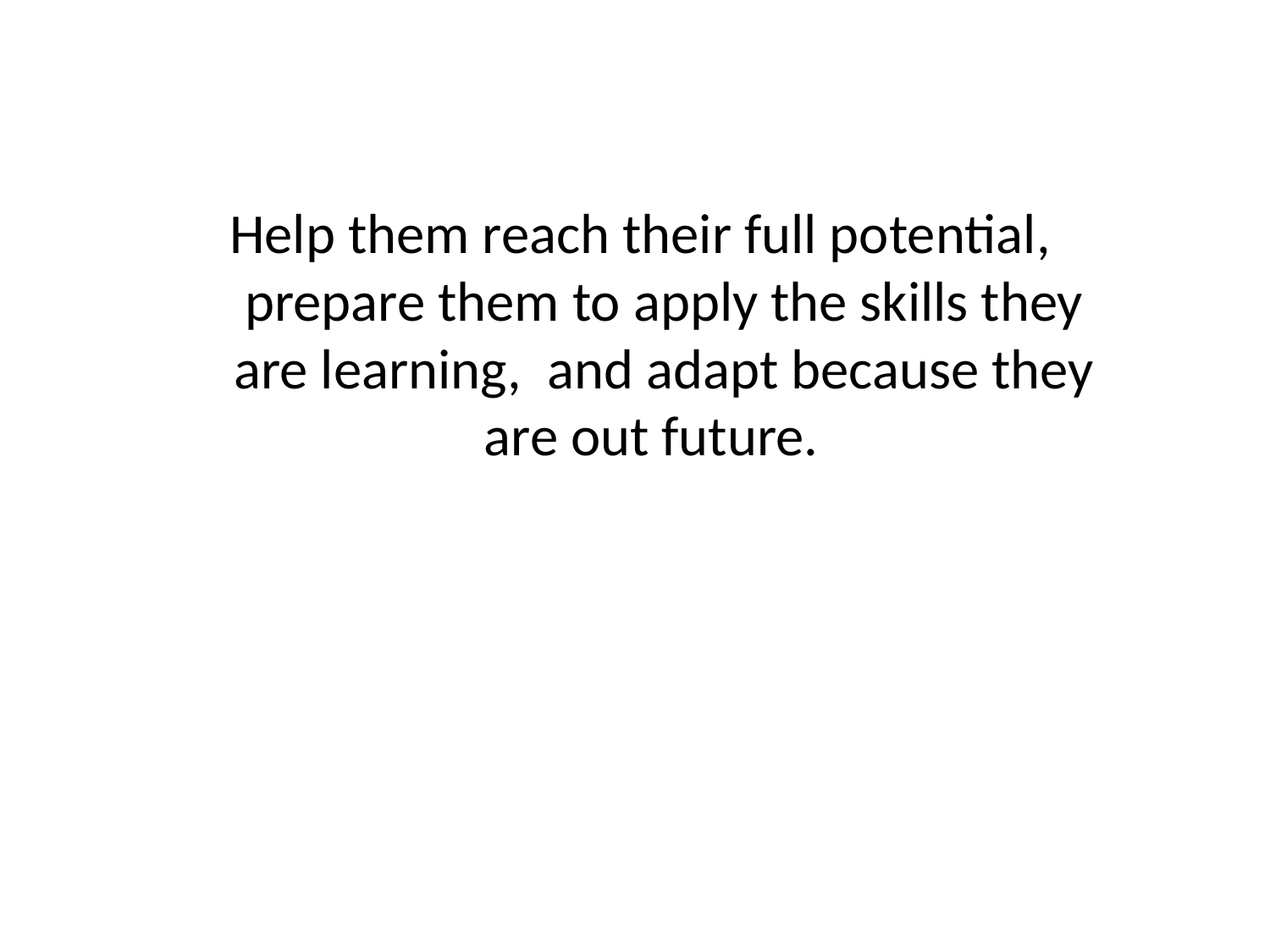

Help them reach their full potential, prepare them to apply the skills they are learning,  and adapt because they are out future.